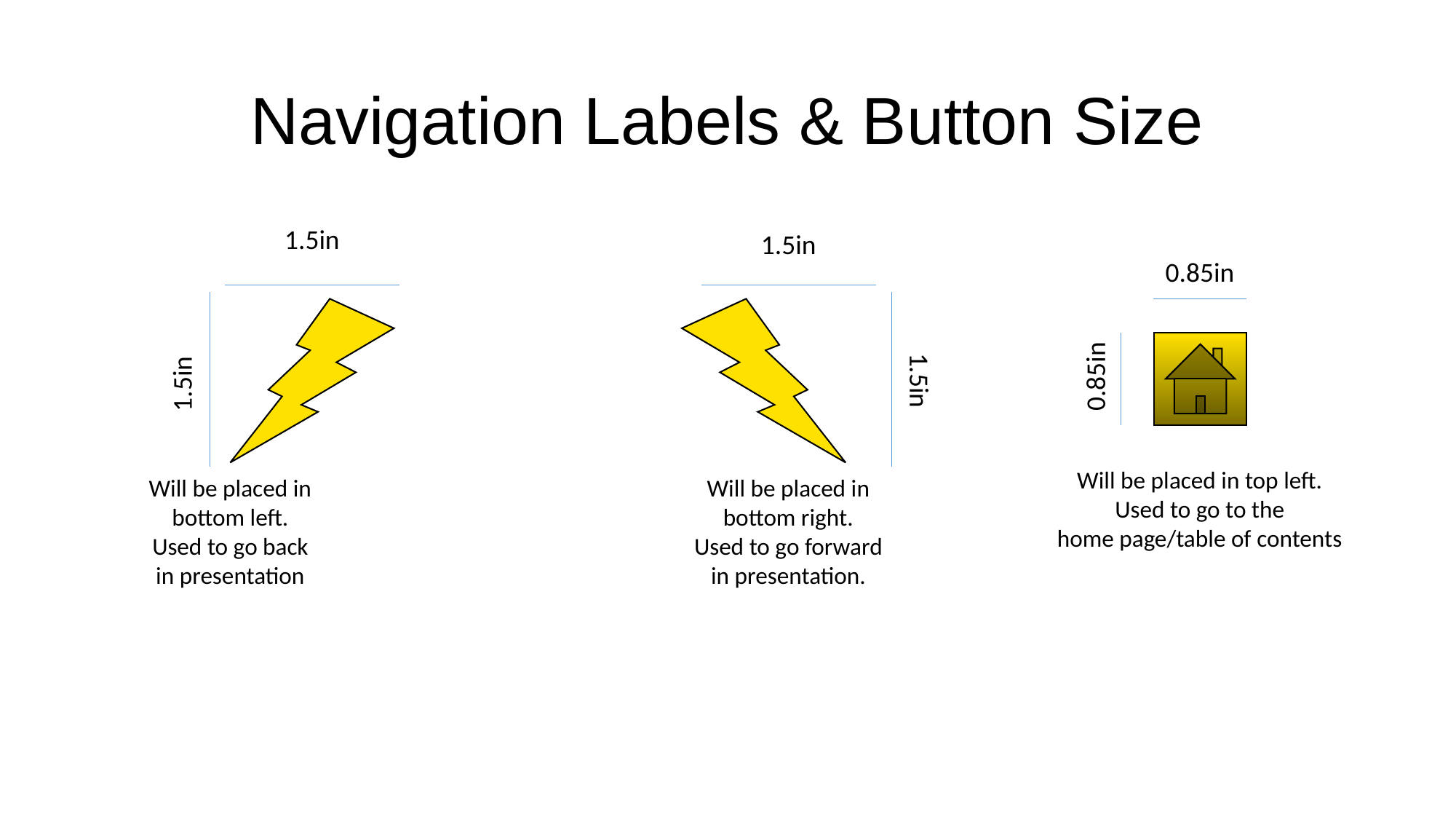

# Navigation Labels & Button Size
1.5in
1.5in
0.85in

0.85in
1.5in
1.5in
Will be placed in top left.
Used to go to the
home page/table of contents
Will be placed in
bottom left.
Used to go back
in presentation
Will be placed in
bottom right.
Used to go forward
in presentation.